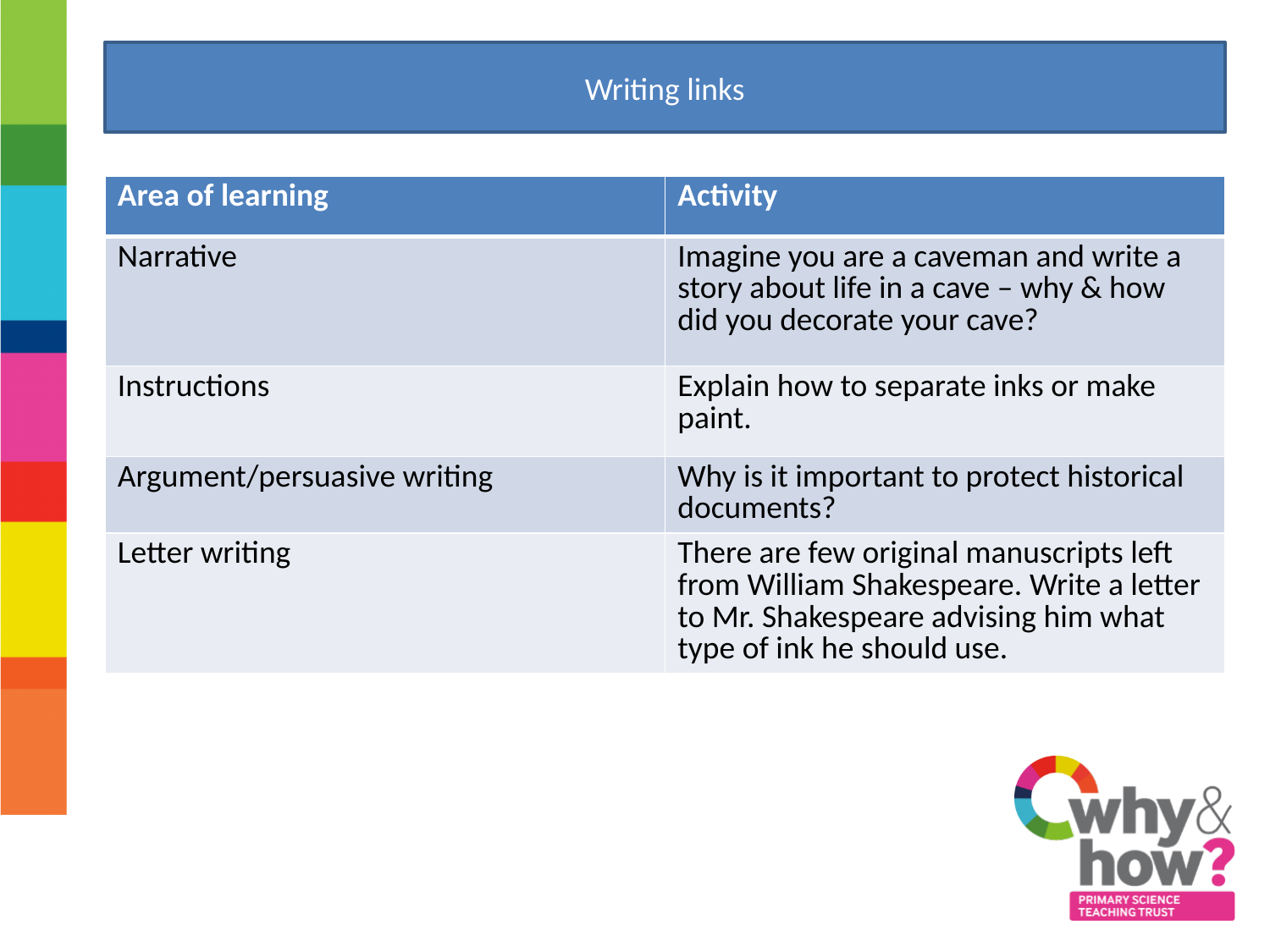

Writing links
| Area of learning | Activity |
| --- | --- |
| Narrative | Imagine you are a caveman and write a story about life in a cave – why & how did you decorate your cave? |
| Instructions | Explain how to separate inks or make paint. |
| Argument/persuasive writing | Why is it important to protect historical documents? |
| Letter writing | There are few original manuscripts left from William Shakespeare. Write a letter to Mr. Shakespeare advising him what type of ink he should use. |